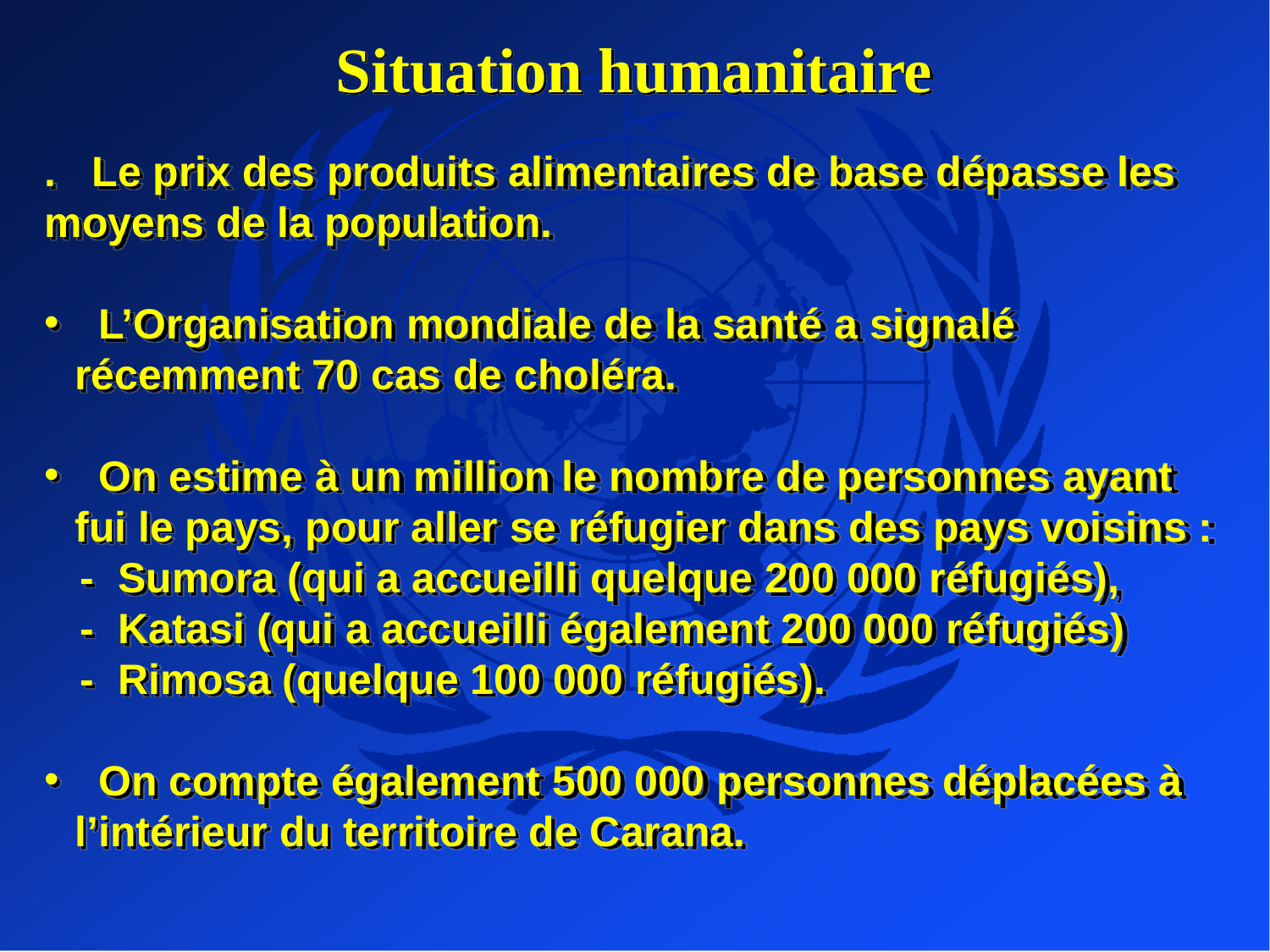

Situation humanitaire

.   Le prix des produits alimentaires de base dépasse les moyens de la population.

  L’Organisation mondiale de la santé a signalé récemment 70 cas de choléra.

  On estime à un million le nombre de personnes ayant fui le pays, pour aller se réfugier dans des pays voisins :
   -  Sumora (qui a accueilli quelque 200 000 réfugiés),
   -  Katasi (qui a accueilli également 200 000 réfugiés)
   -  Rimosa (quelque 100 000 réfugiés).

  On compte également 500 000 personnes déplacées à l’intérieur du territoire de Carana.